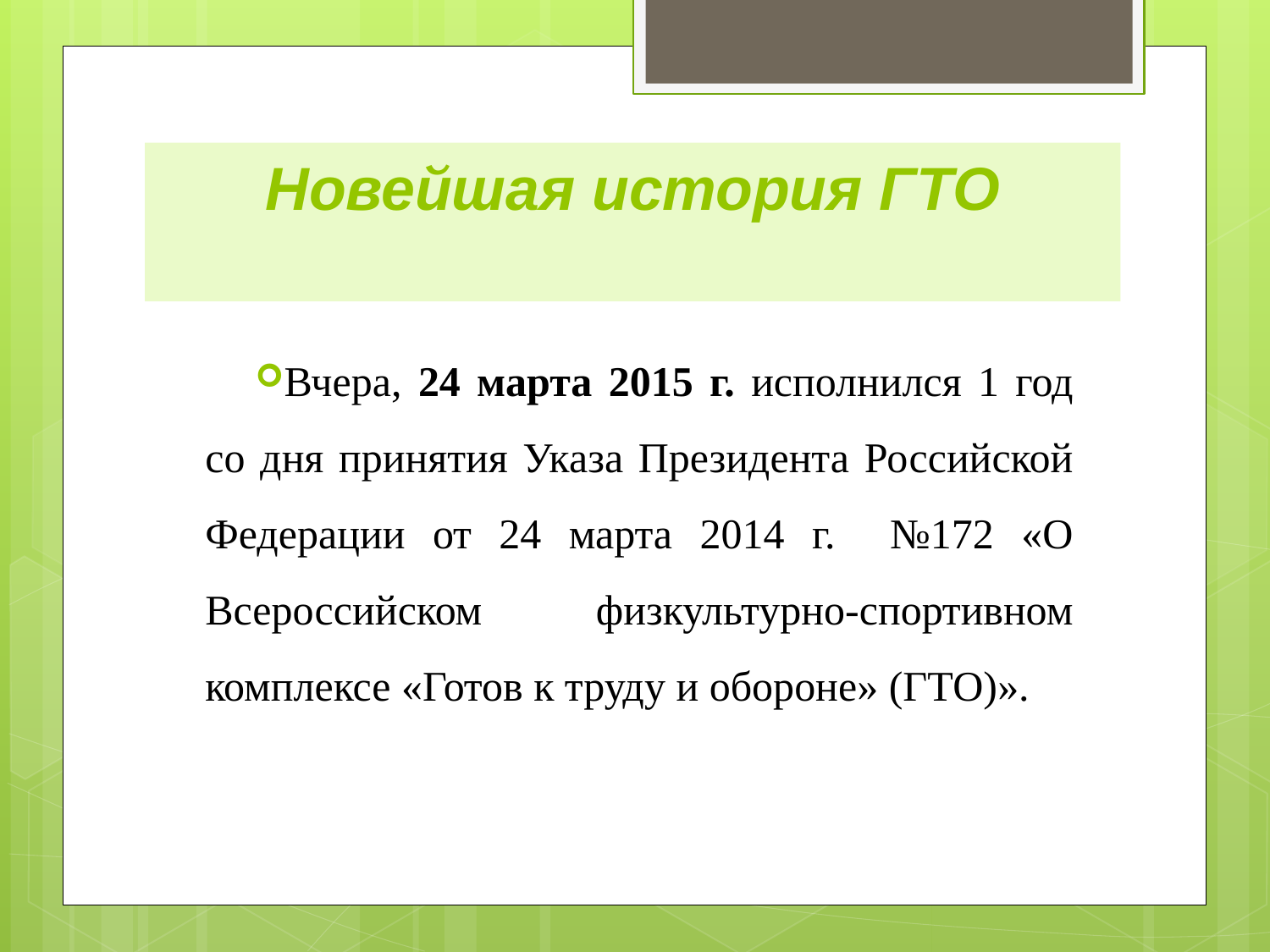

# Новейшая история ГТО
Вчера, 24 марта 2015 г. исполнился 1 год со дня принятия Указа Президента Российской Федерации от 24 марта 2014 г.  №172 «О Всероссийском физкультурно-спортивном комплексе «Готов к труду и обороне» (ГТО)».